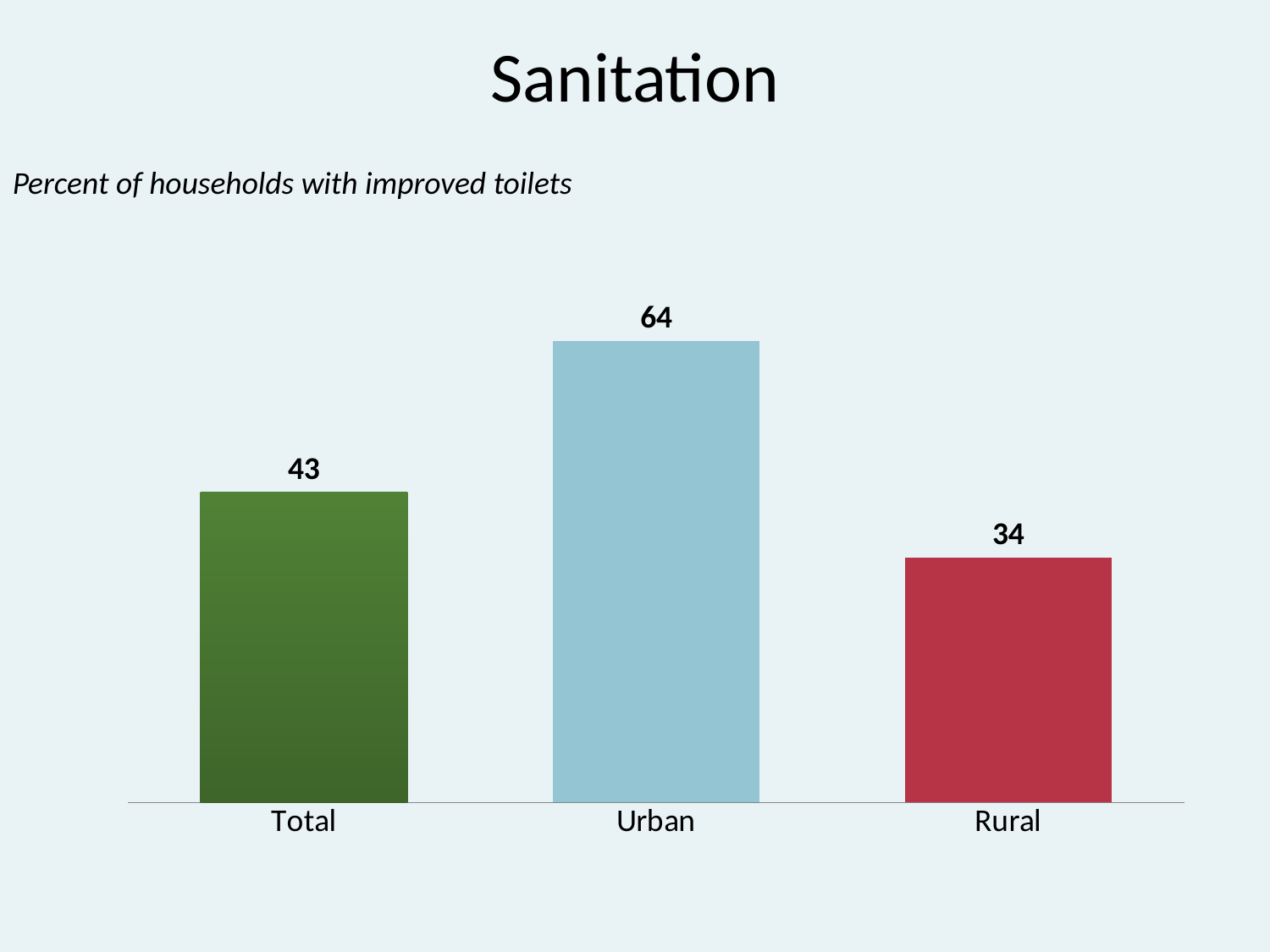

# Sanitation
Percent of households with improved toilets

### Chart

| Category | Series 1 |
|---|---|
| Total | 43.0 |
| Urban | 64.0 |
| Rural | 34.0 |